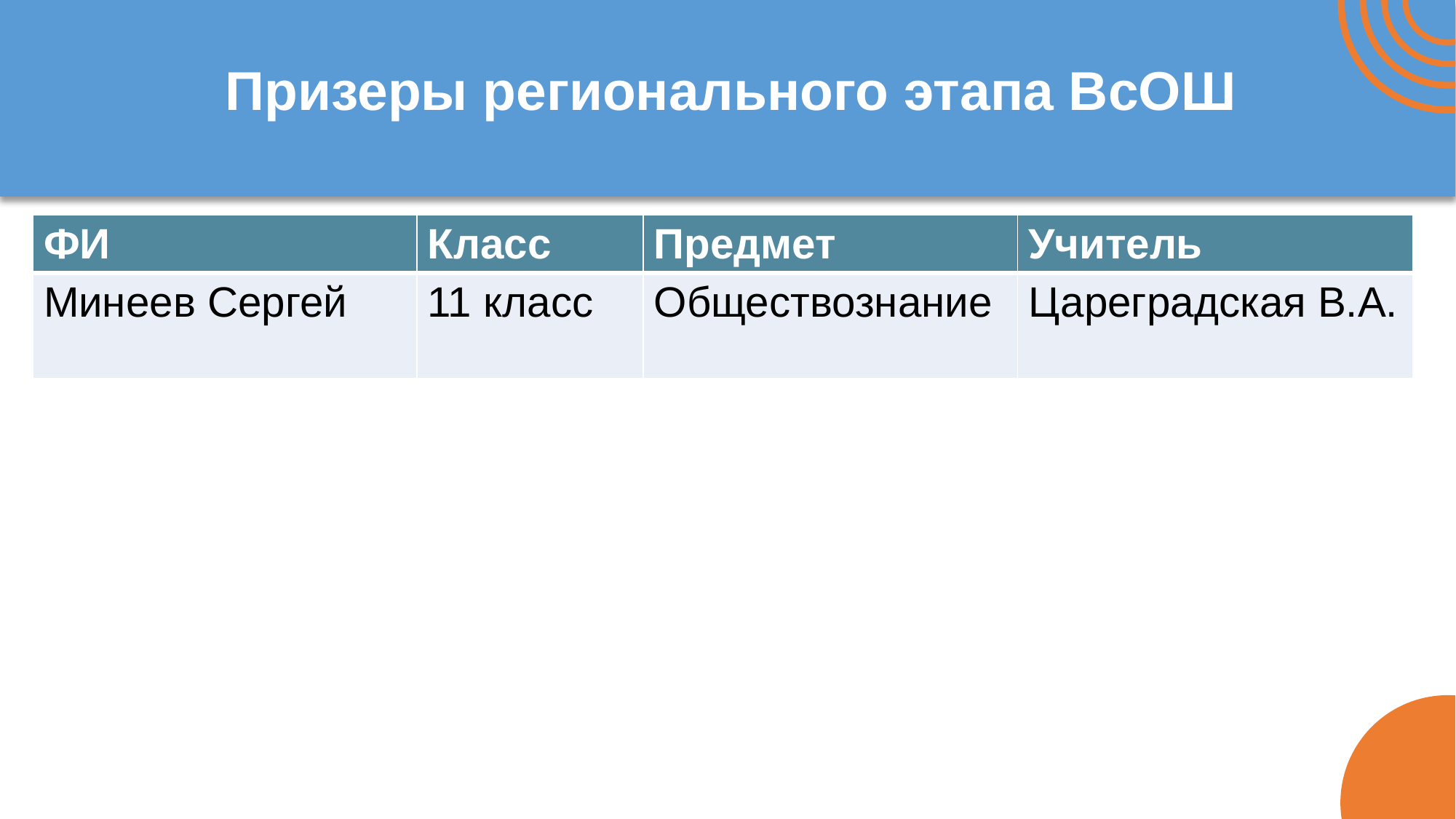

# Призеры регионального этапа ВсОШ
| ФИ | Класс | Предмет | Учитель |
| --- | --- | --- | --- |
| Минеев Сергей | 11 класс | Обществознание | Цареградская В.А. |